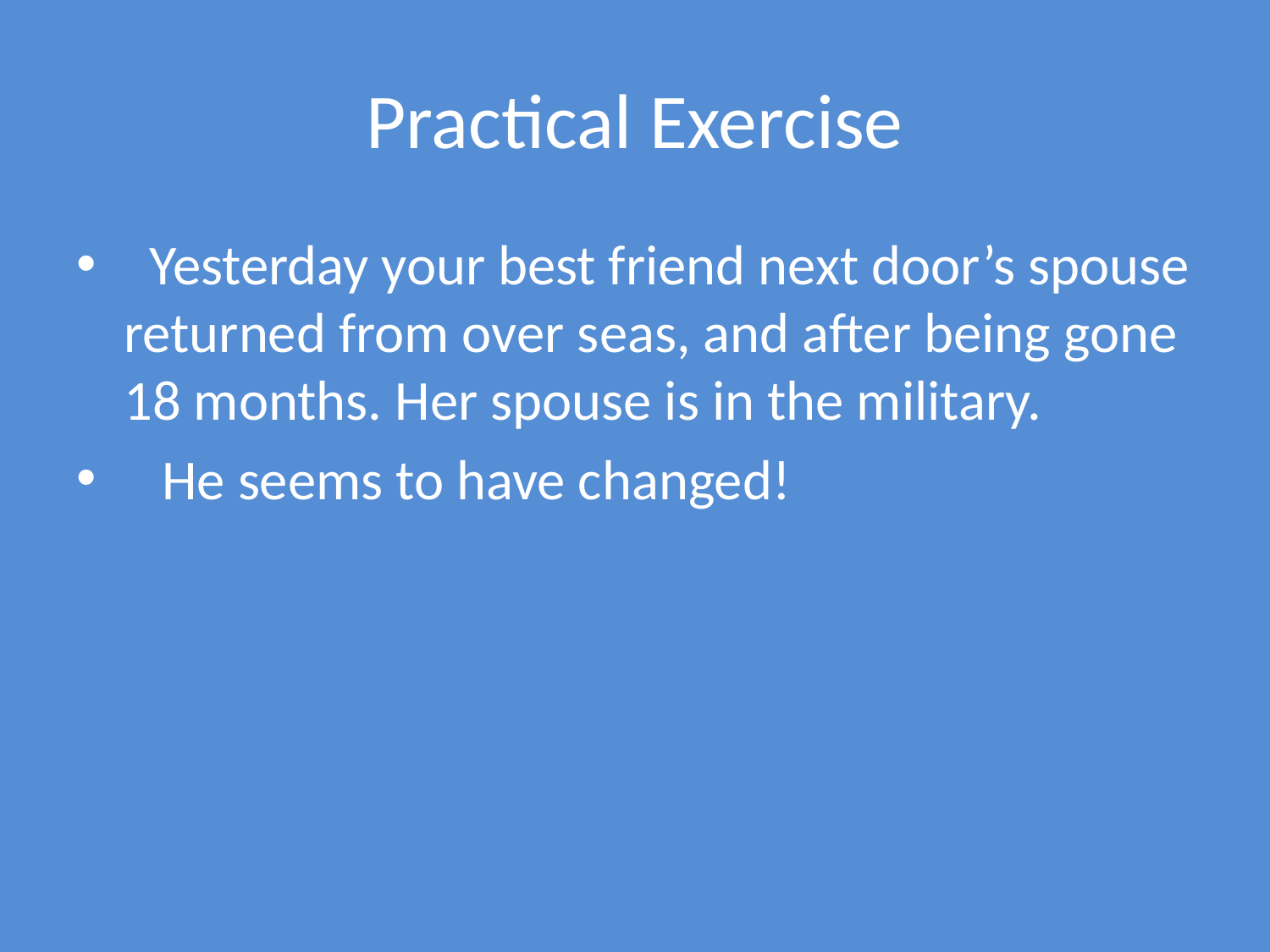

# Practical Exercise
  Yesterday your best friend next door’s spouse returned from over seas, and after being gone 18 months. Her spouse is in the military.
   He seems to have changed!